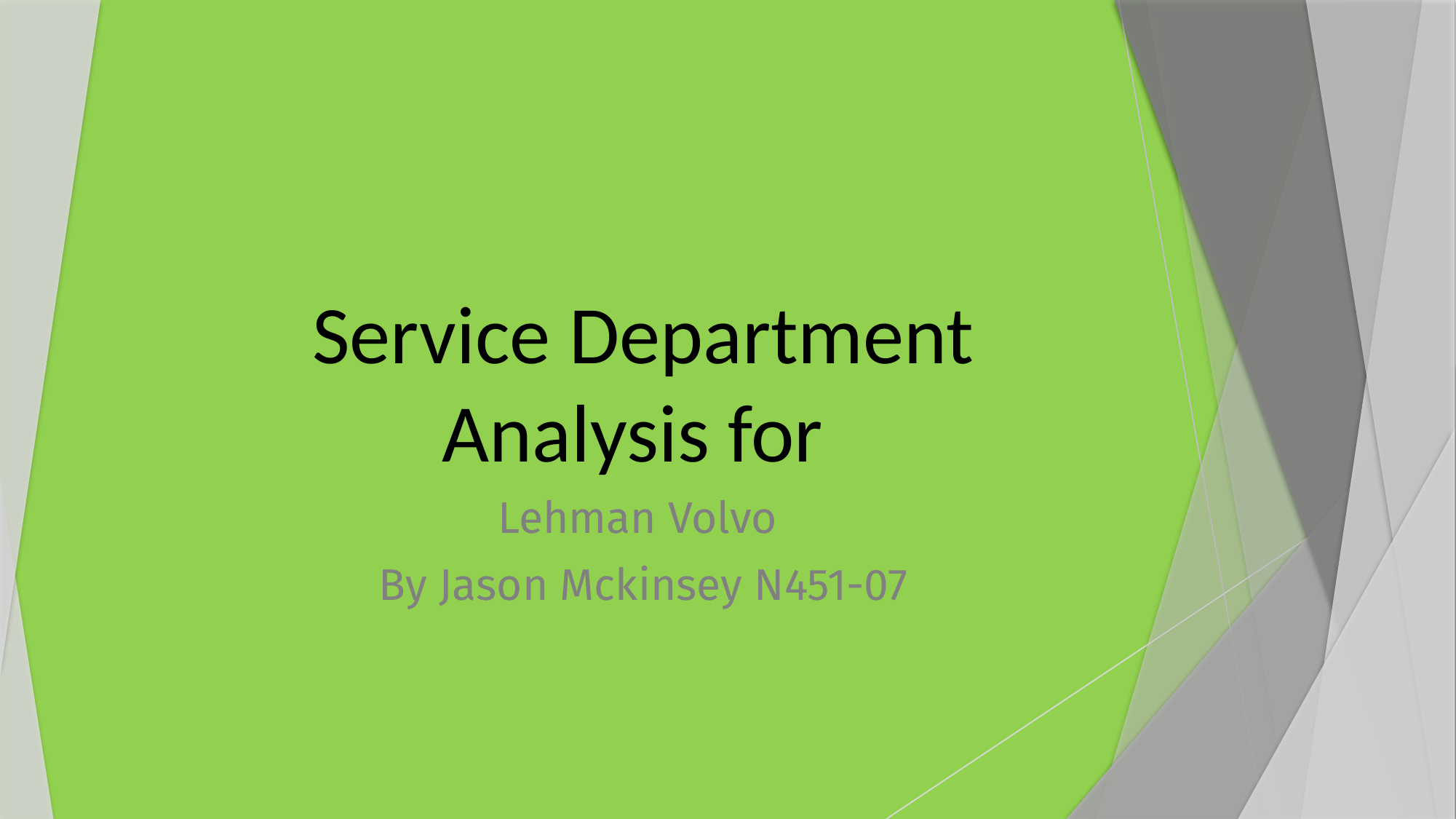

# Service Department Analysis for
Lehman Volvo
By Jason Mckinsey N451-07